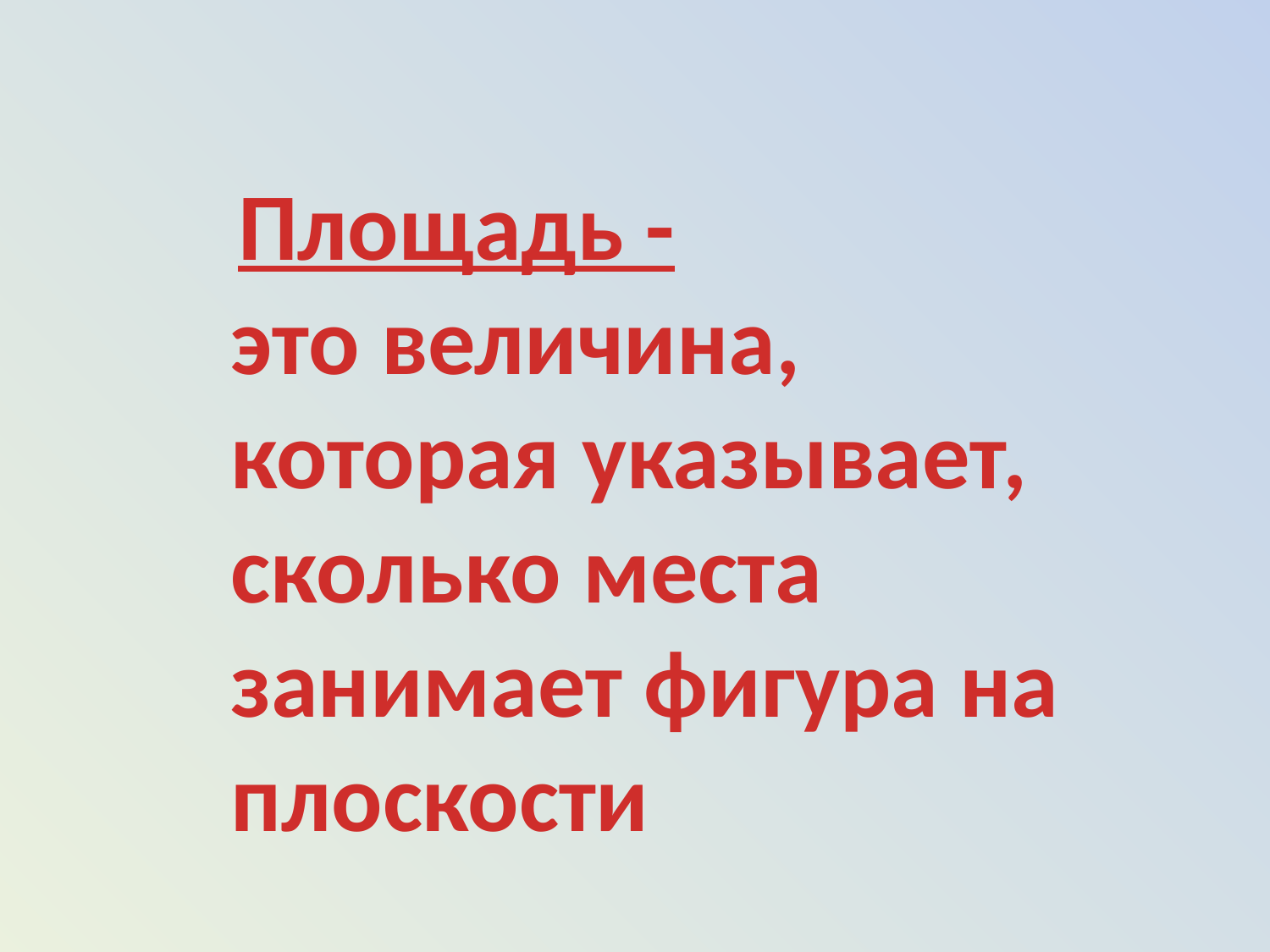

Площадь -
это величина, которая указывает, сколько места занимает фигура на плоскости